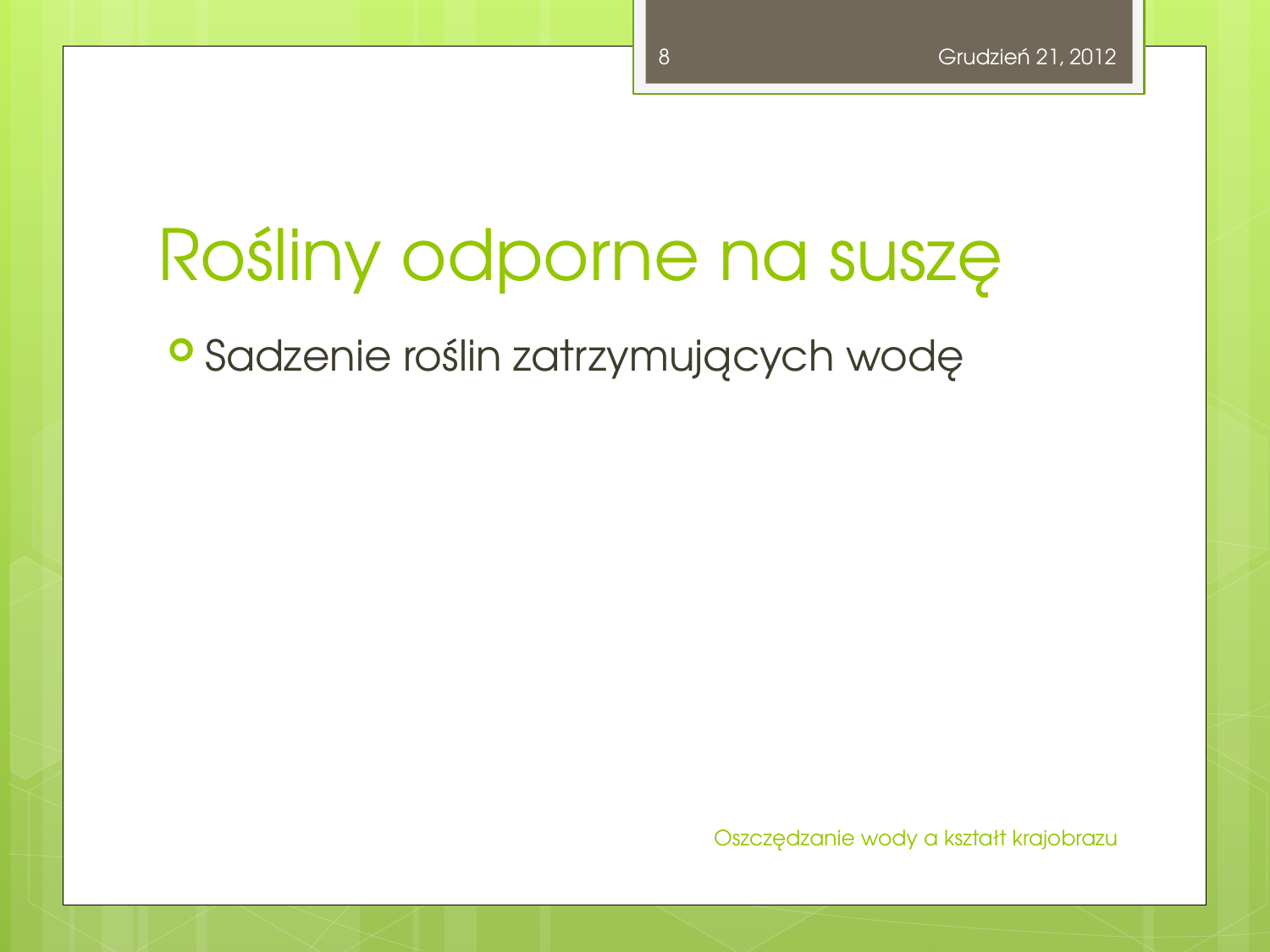

8
Grudzień 21, 2012
# Rośliny odporne na suszę
Sadzenie roślin zatrzymujących wodę
Oszczędzanie wody a kształt krajobrazu